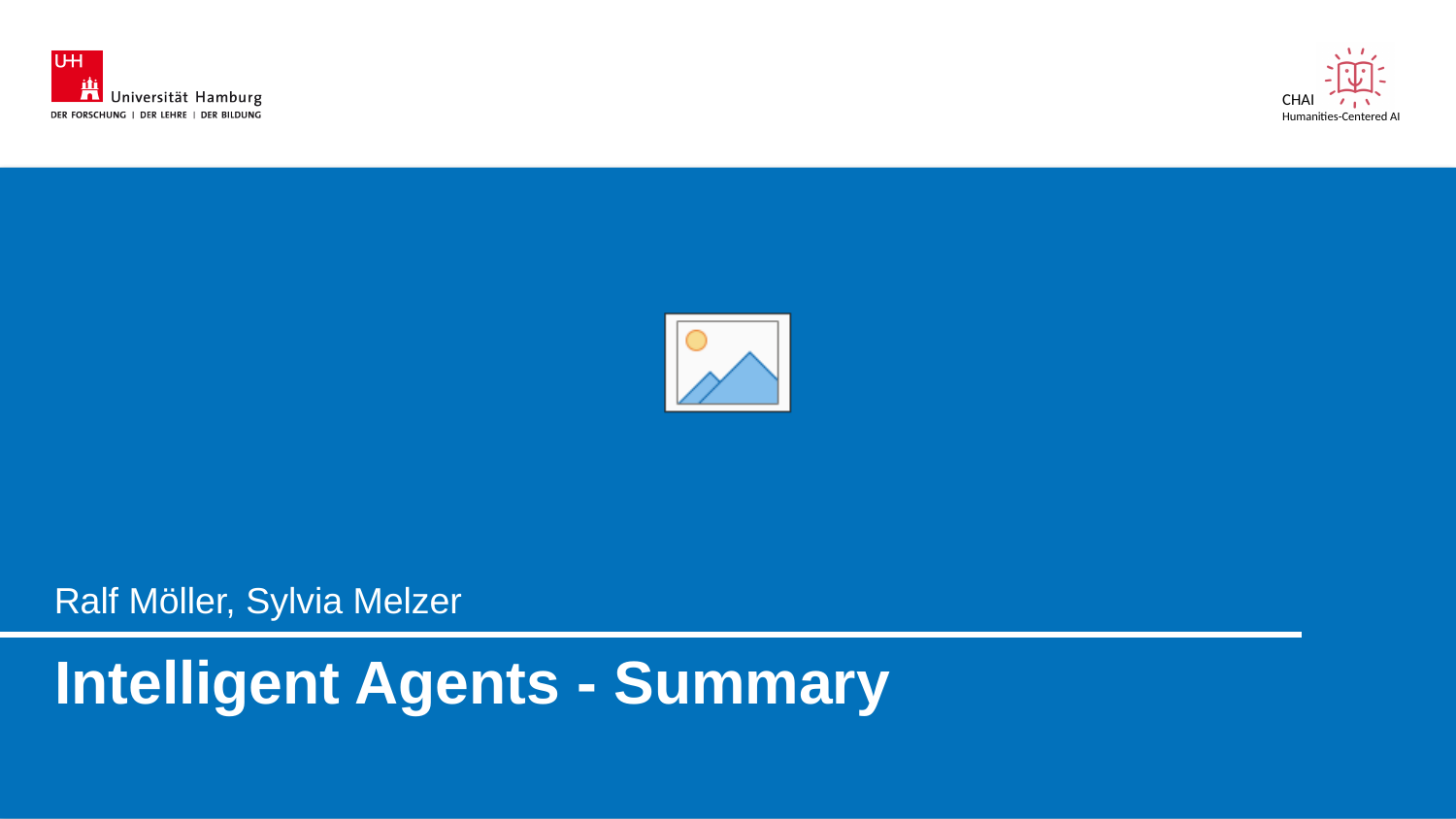

Ralf Möller, Sylvia Melzer
# Intelligent Agents - Summary